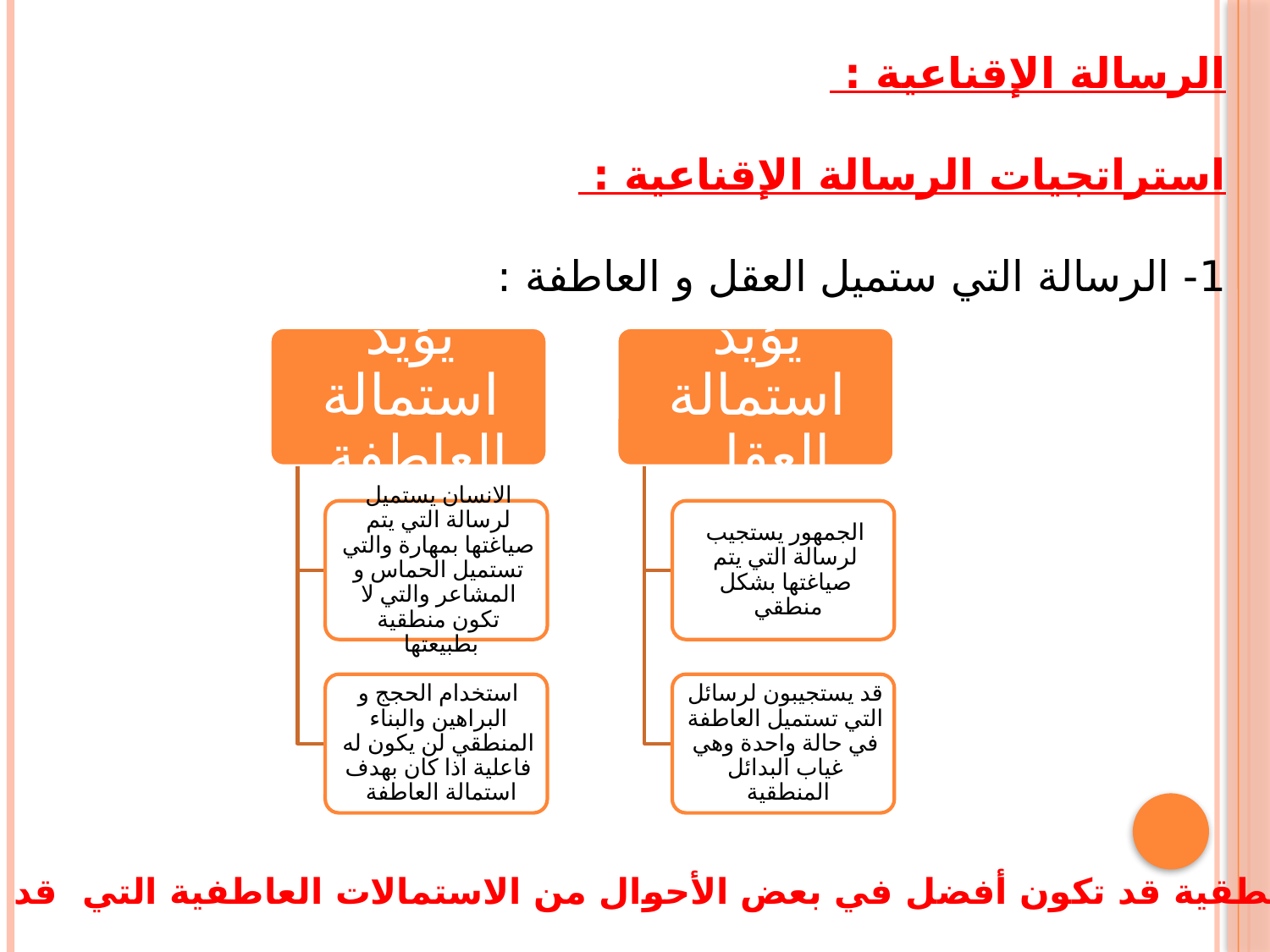

الرسالة الإقناعية :

استراتجيات الرسالة الإقناعية :

1- الرسالة التي ستميل العقل و العاطفة :

يؤيد استمالة العاطفة
الانسان يستميل لرسالة التي يتم صياغتها بمهارة والتي تستميل الحماس و المشاعر والتي لا تكون منطقية بطبيعتها
استخدام الحجج و البراهين والبناء المنطقي لن يكون له فاعلية اذا كان بهدف استمالة العاطفة
يؤيد استمالة العقل
الجمهور يستجيب لرسالة التي يتم صياغتها بشكل منطقي
قد يستجيبون لرسائل التي تستميل العاطفة في حالة واحدة وهي غياب البدائل المنطقية
الاستمالات  المنطقية قد تكون أفضل في بعض الأحوال من الاستمالات العاطفية التي  قد تصلح في ظروف أخرى